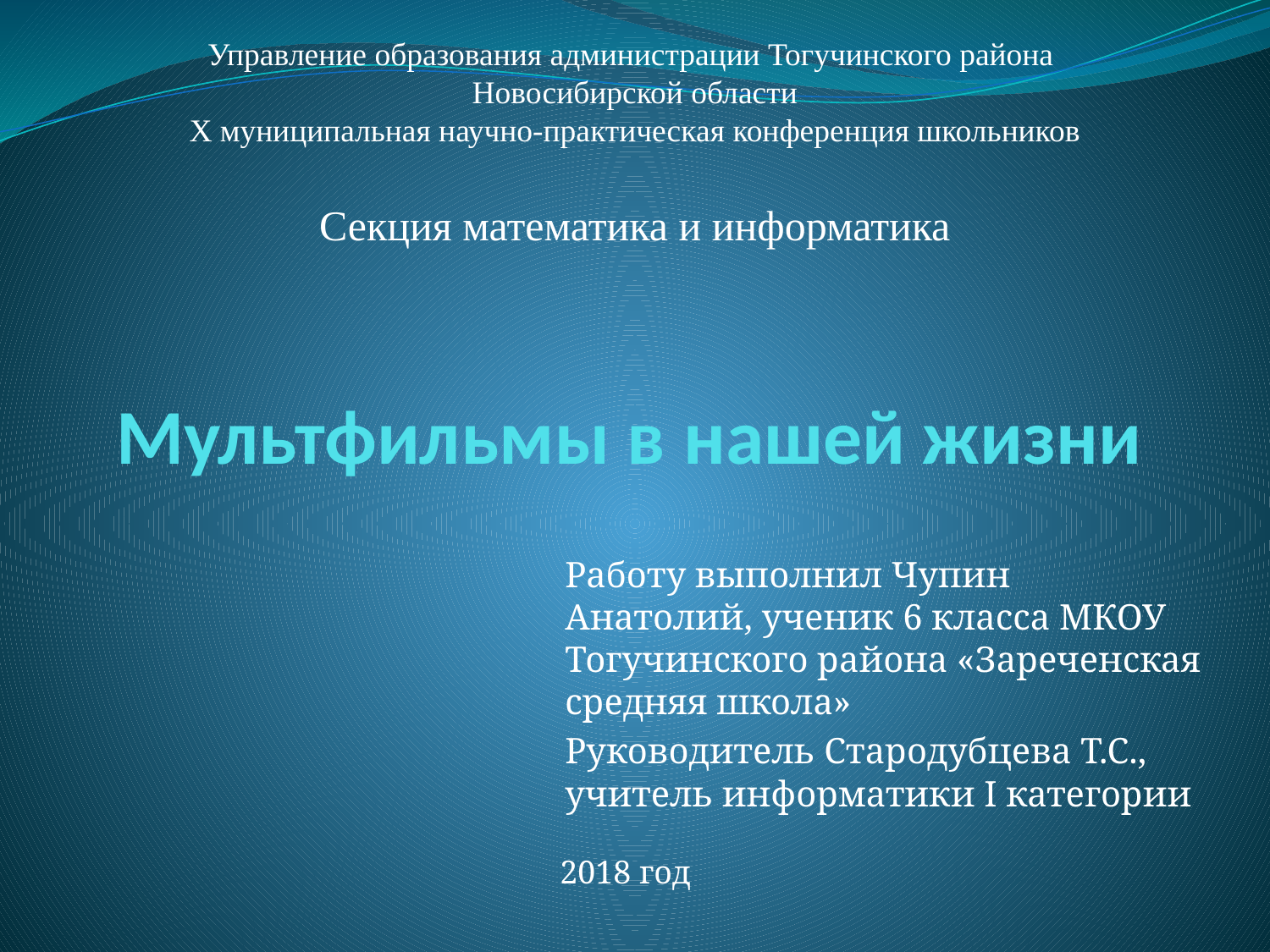

Управление образования администрации Тогучинского района
Новосибирской области
X муниципальная научно-практическая конференция школьников

Секция математика и информатика
# Мультфильмы в нашей жизни
Работу выполнил Чупин Анатолий, ученик 6 класса МКОУ Тогучинского района «Зареченская средняя школа»
Руководитель Стародубцева Т.С., учитель информатики І категории
2018 год